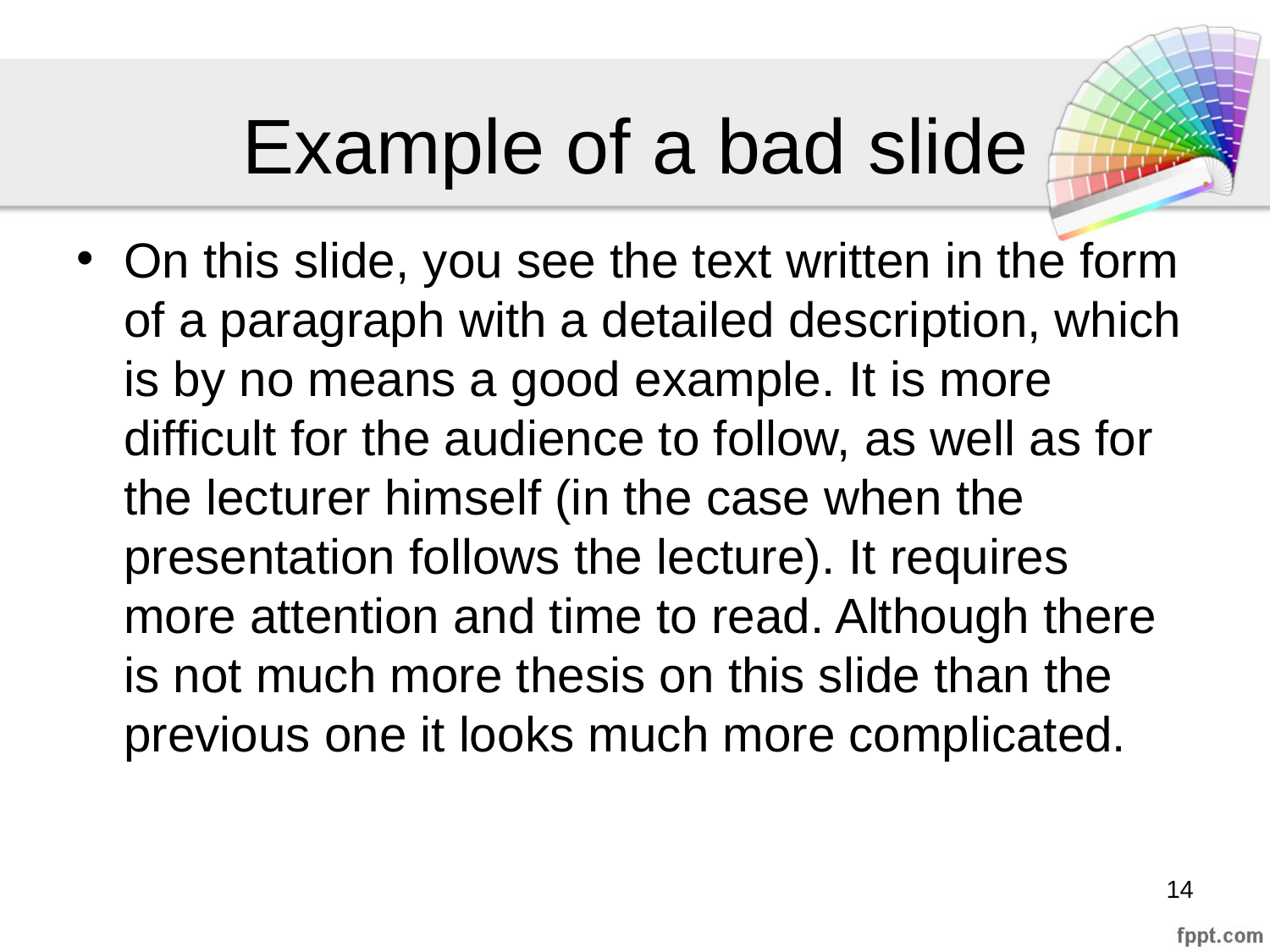

# Example of a bad slide
On this slide, you see the text written in the form of a paragraph with a detailed description, which is by no means a good example. It is more difficult for the audience to follow, as well as for the lecturer himself (in the case when the presentation follows the lecture). It requires more attention and time to read. Although there is not much more thesis on this slide than the previous one it looks much more complicated.
14